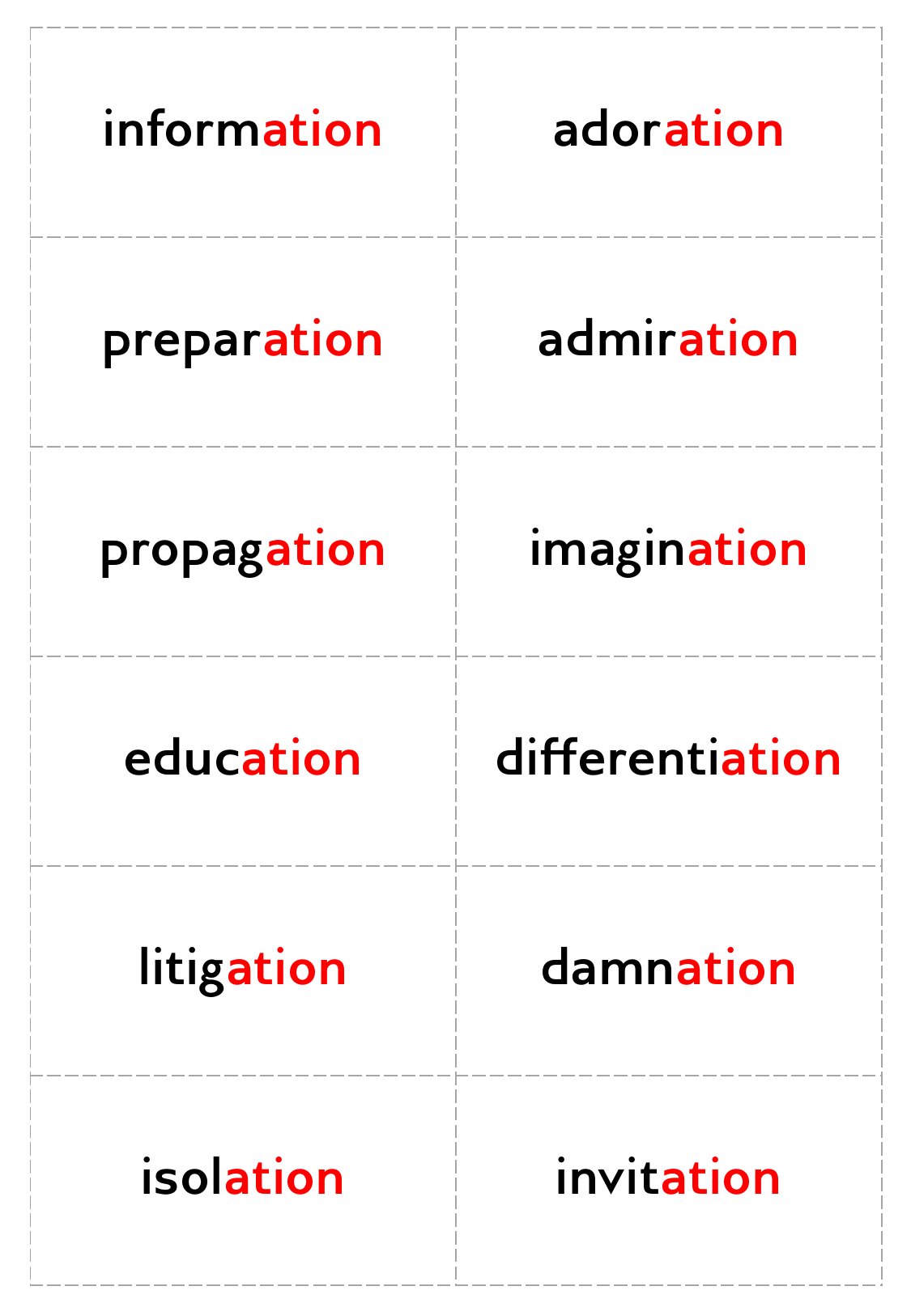

| information | adoration |
| --- | --- |
| preparation | admiration |
| propagation | imagination |
| education | differentiation |
| litigation | damnation |
| isolation | invitation |